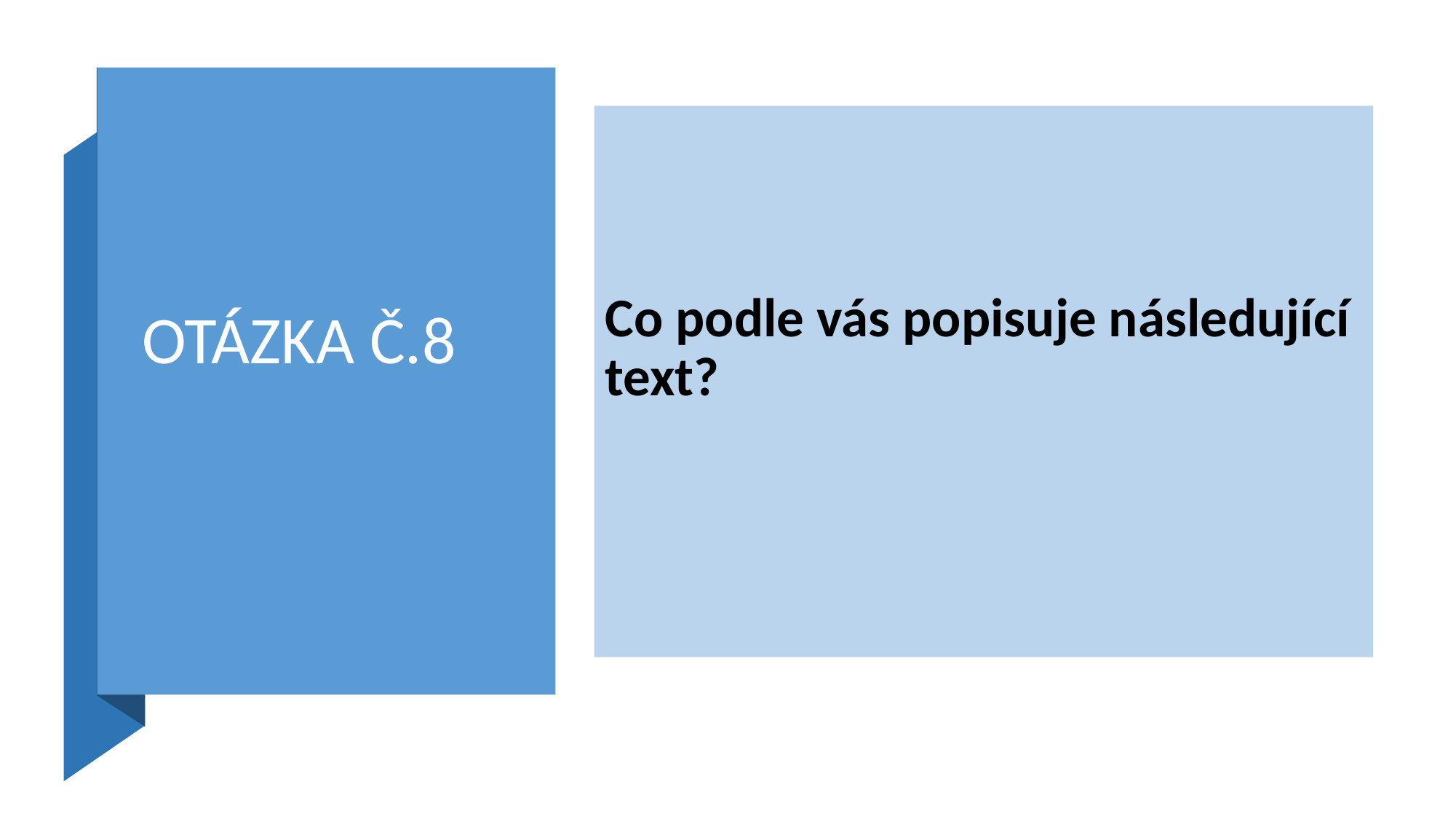

# OTÁZKA Č.8
Co podle vás popisuje následující text?